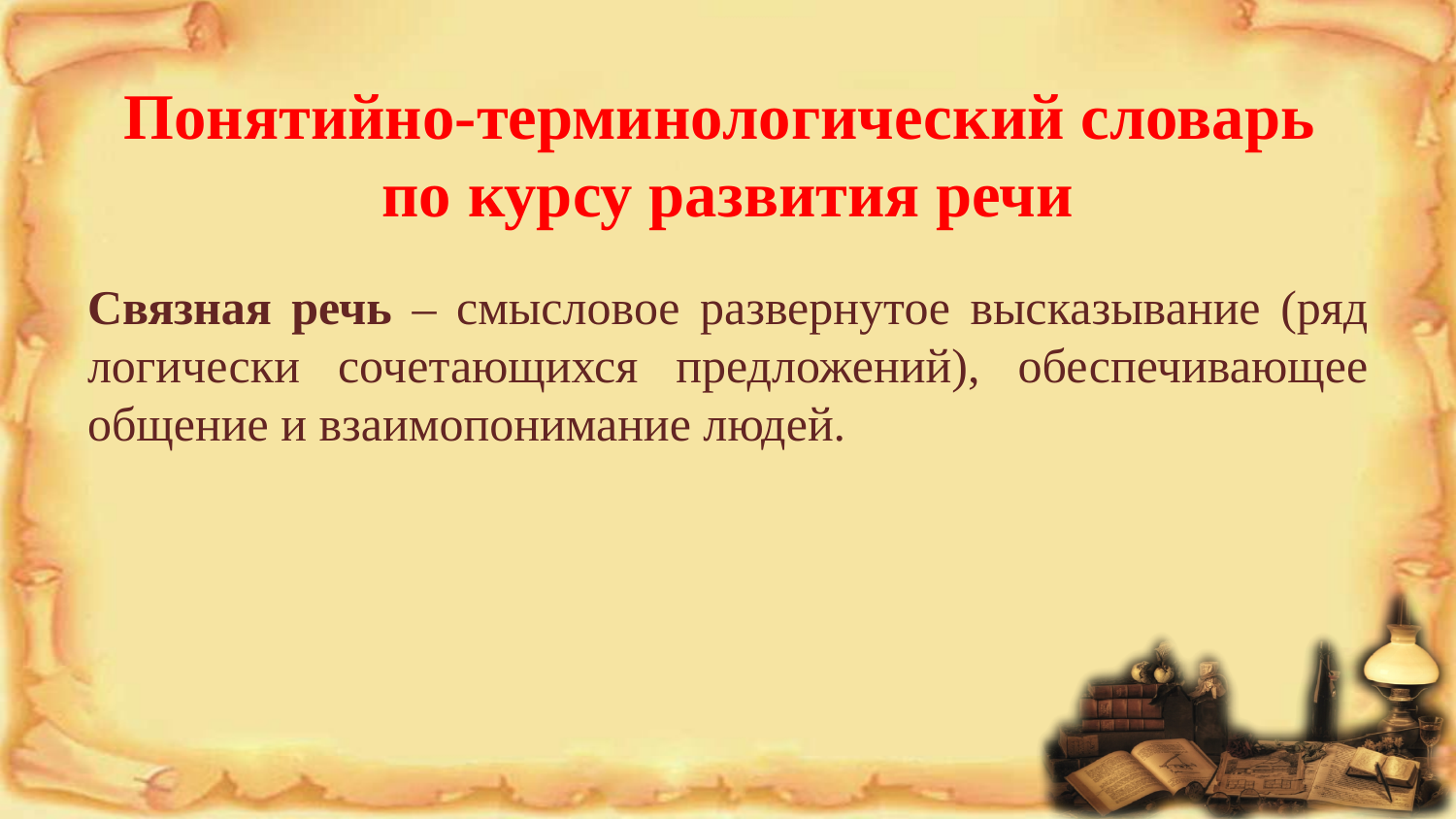

# Понятийно-терминологический словарь по курсу развития речи

Связная речь – смысловое развернутое высказывание (ряд логически сочетающихся предложений), обеспечивающее общение и взаимопонимание людей.